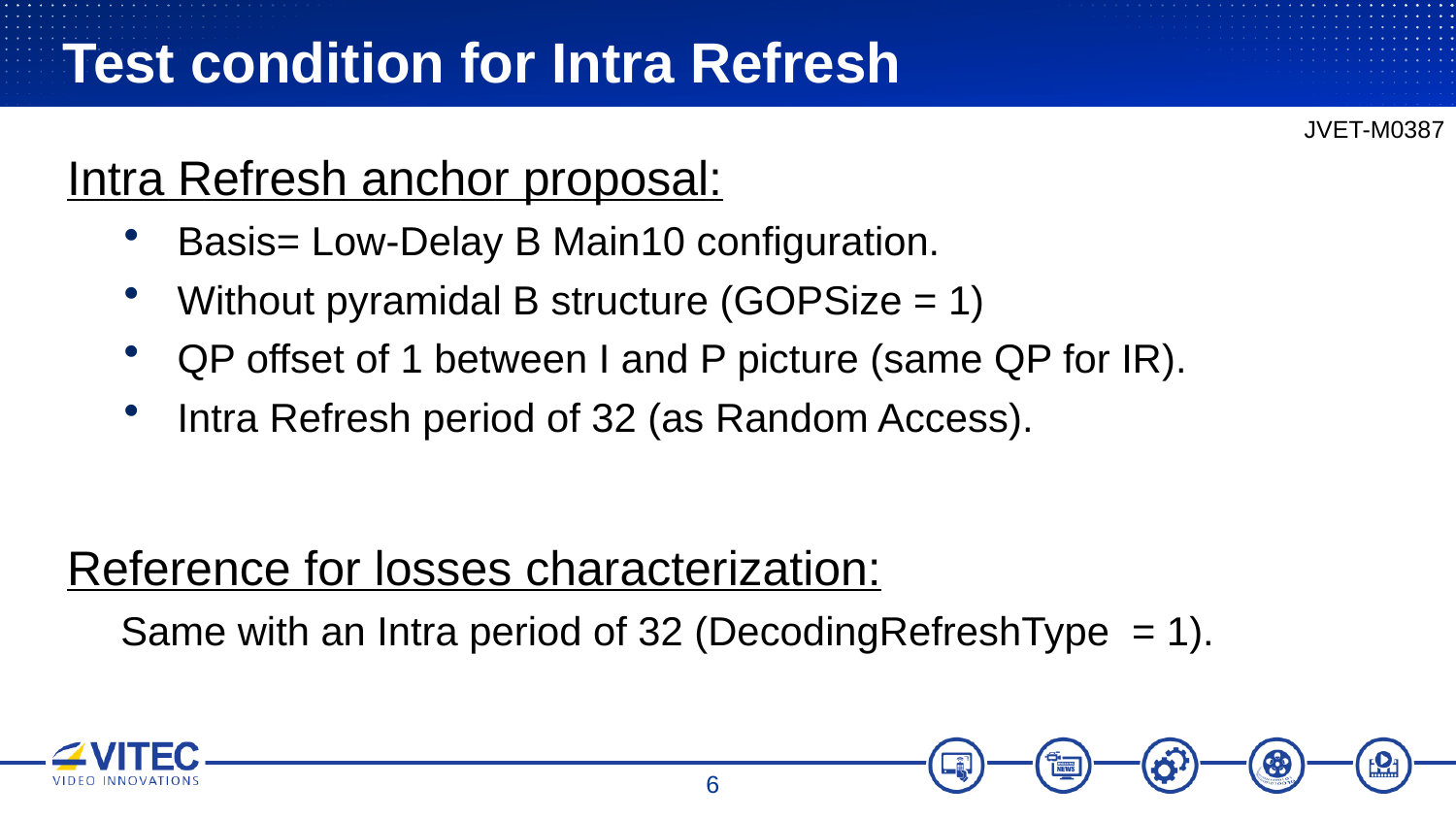

# Test condition for Intra Refresh
JVET-M0387
Intra Refresh anchor proposal:
Basis= Low-Delay B Main10 configuration.
Without pyramidal B structure (GOPSize = 1)
QP offset of 1 between I and P picture (same QP for IR).
Intra Refresh period of 32 (as Random Access).

Reference for losses characterization:
Same with an Intra period of 32 (DecodingRefreshType  = 1).

6